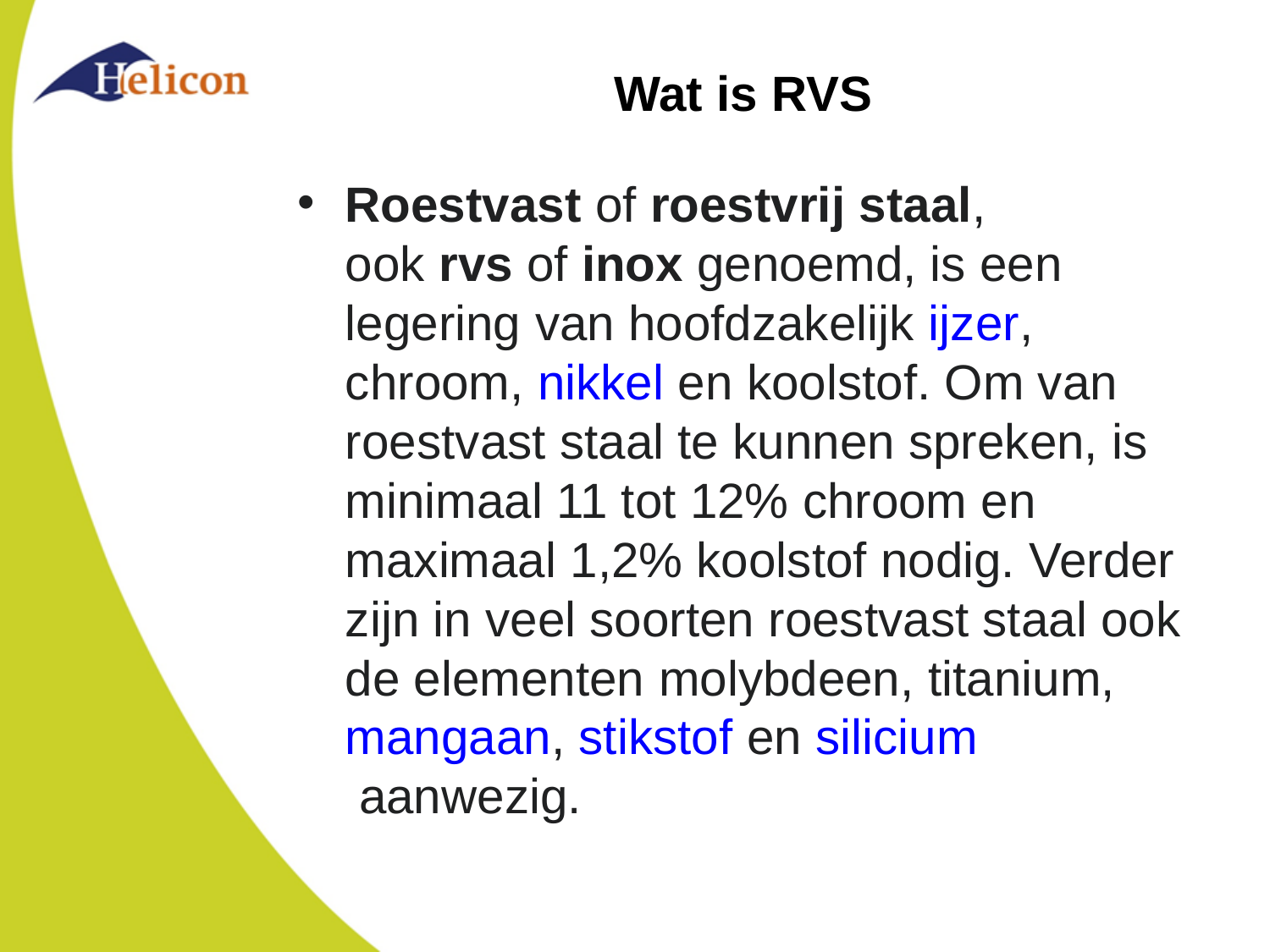

# Wat is RVS
Roestvast of roestvrij staal, ook rvs of inox genoemd, is een legering van hoofdzakelijk ijzer, chroom, nikkel en koolstof. Om van roestvast staal te kunnen spreken, is minimaal 11 tot 12% chroom en maximaal 1,2% koolstof nodig. Verder zijn in veel soorten roestvast staal ook de elementen molybdeen, titanium, mangaan, stikstof en silicium aanwezig.